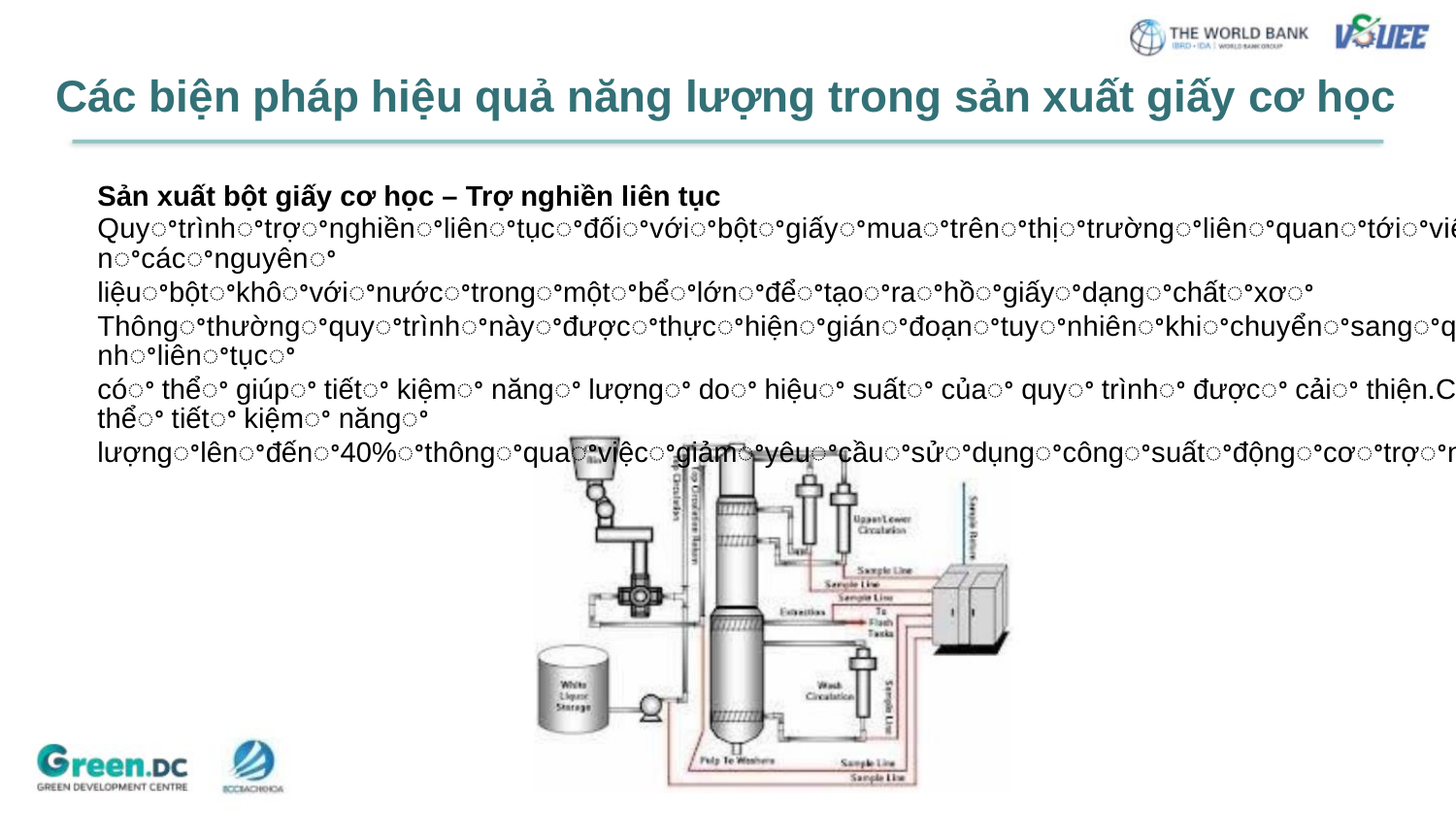

Các biện pháp hiệu quả năng lượng trong sản xuất giấy cơ học
Sản xuất bột giấy cơ học – Trợ nghiền liên tục
Quyꢀtrìnhꢀtrợꢀnghiềnꢀliênꢀtụcꢀđốiꢀvớiꢀbộtꢀgiấyꢀmuaꢀtrênꢀthịꢀtrườngꢀliênꢀquanꢀtớiꢀviệcꢀtrộnꢀcácꢀnguyênꢀ
liệuꢀbộtꢀkhôꢀvớiꢀnướcꢀtrongꢀmộtꢀbểꢀlớnꢀđểꢀtạoꢀraꢀhồꢀgiấyꢀdạngꢀchấtꢀxơꢀ
Thôngꢀthườngꢀquyꢀtrìnhꢀnàyꢀđượcꢀthựcꢀhiệnꢀgiánꢀđoạnꢀtuyꢀnhiênꢀkhiꢀchuyểnꢀsangꢀquyꢀtrìnhꢀliênꢀtụcꢀ
cóꢀ thểꢀ giúpꢀ tiếtꢀ kiệmꢀ năngꢀ lượngꢀ doꢀ hiệuꢀ suấtꢀ củaꢀ quyꢀ trìnhꢀ đượcꢀ cảiꢀ thiện.Cóꢀ thểꢀ tiếtꢀ kiệmꢀ năngꢀ
lượngꢀlênꢀđếnꢀ40%ꢀthôngꢀquaꢀviệcꢀgiảmꢀyêuꢀcầuꢀsửꢀdụngꢀcôngꢀsuấtꢀđộngꢀcơꢀtrợꢀnghiền.